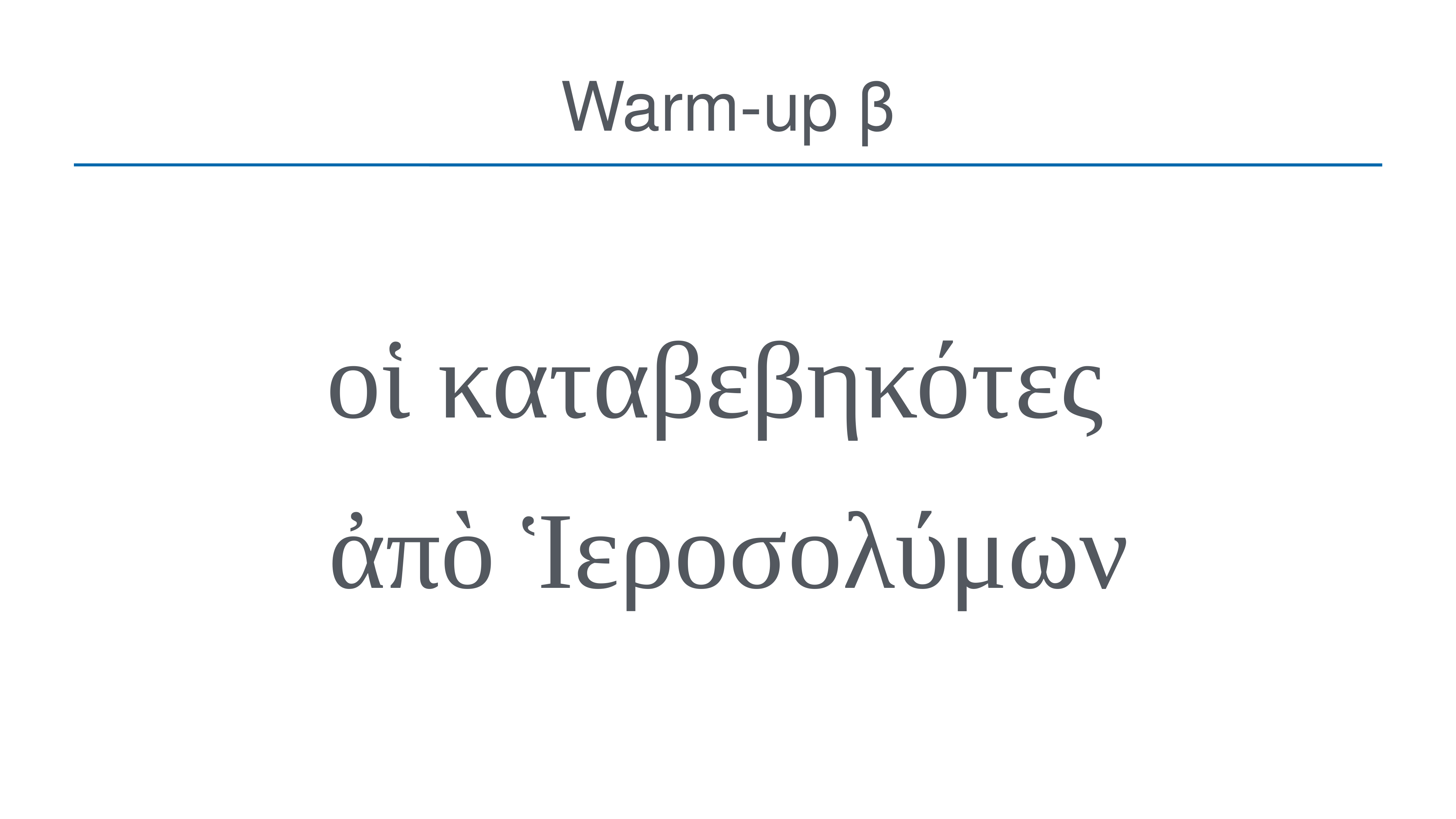

# Warm-up β
οἱ καταβεβηκότες
ἀπὸ Ἱεροσολύμων